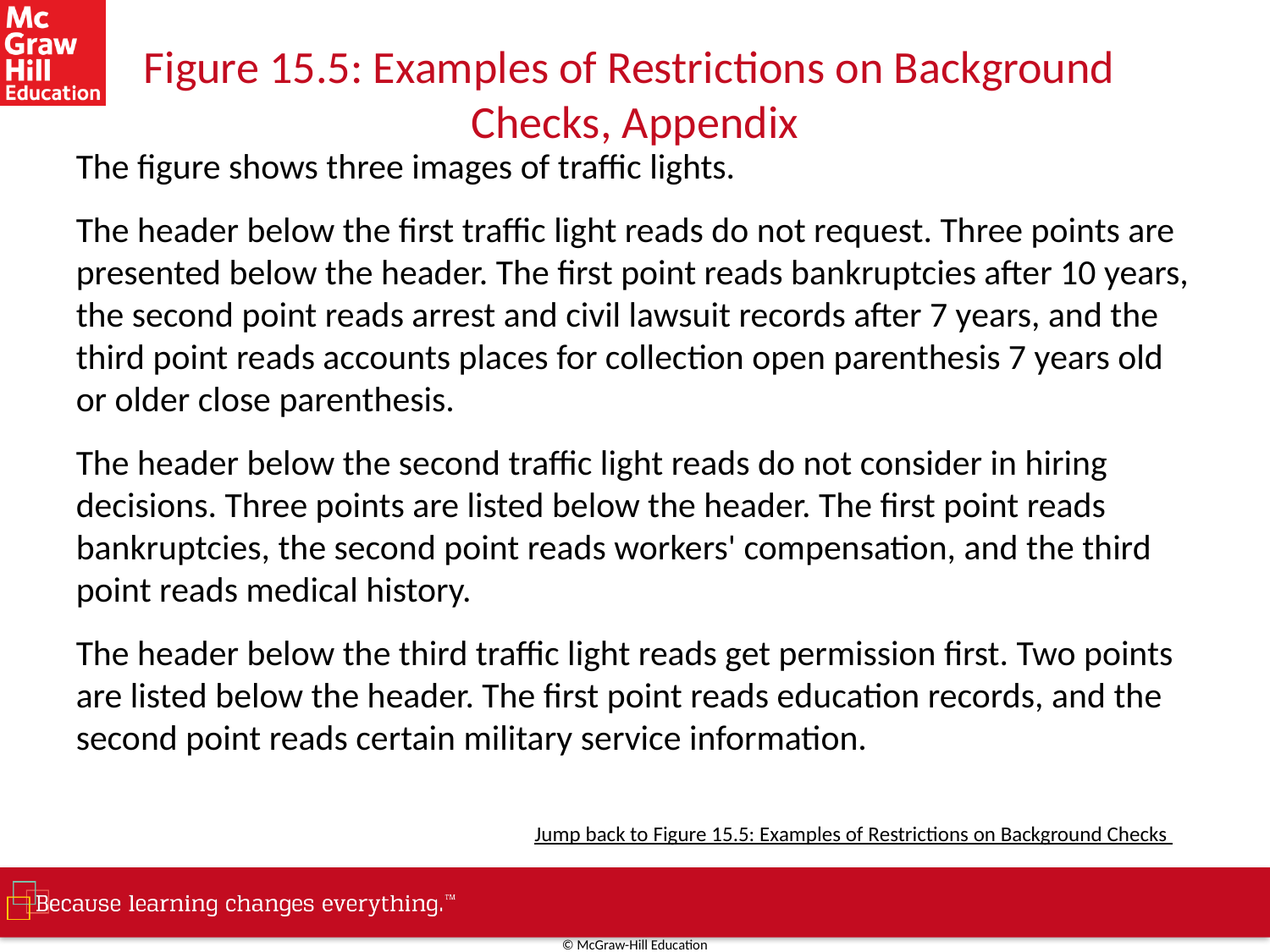

# Figure 15.5: Examples of Restrictions on Background Checks, Appendix
The figure shows three images of traffic lights.
The header below the first traffic light reads do not request. Three points are presented below the header. The first point reads bankruptcies after 10 years, the second point reads arrest and civil lawsuit records after 7 years, and the third point reads accounts places for collection open parenthesis 7 years old or older close parenthesis.
The header below the second traffic light reads do not consider in hiring decisions. Three points are listed below the header. The first point reads bankruptcies, the second point reads workers' compensation, and the third point reads medical history.
The header below the third traffic light reads get permission first. Two points are listed below the header. The first point reads education records, and the second point reads certain military service information.
Jump back to Figure 15.5: Examples of Restrictions on Background Checks